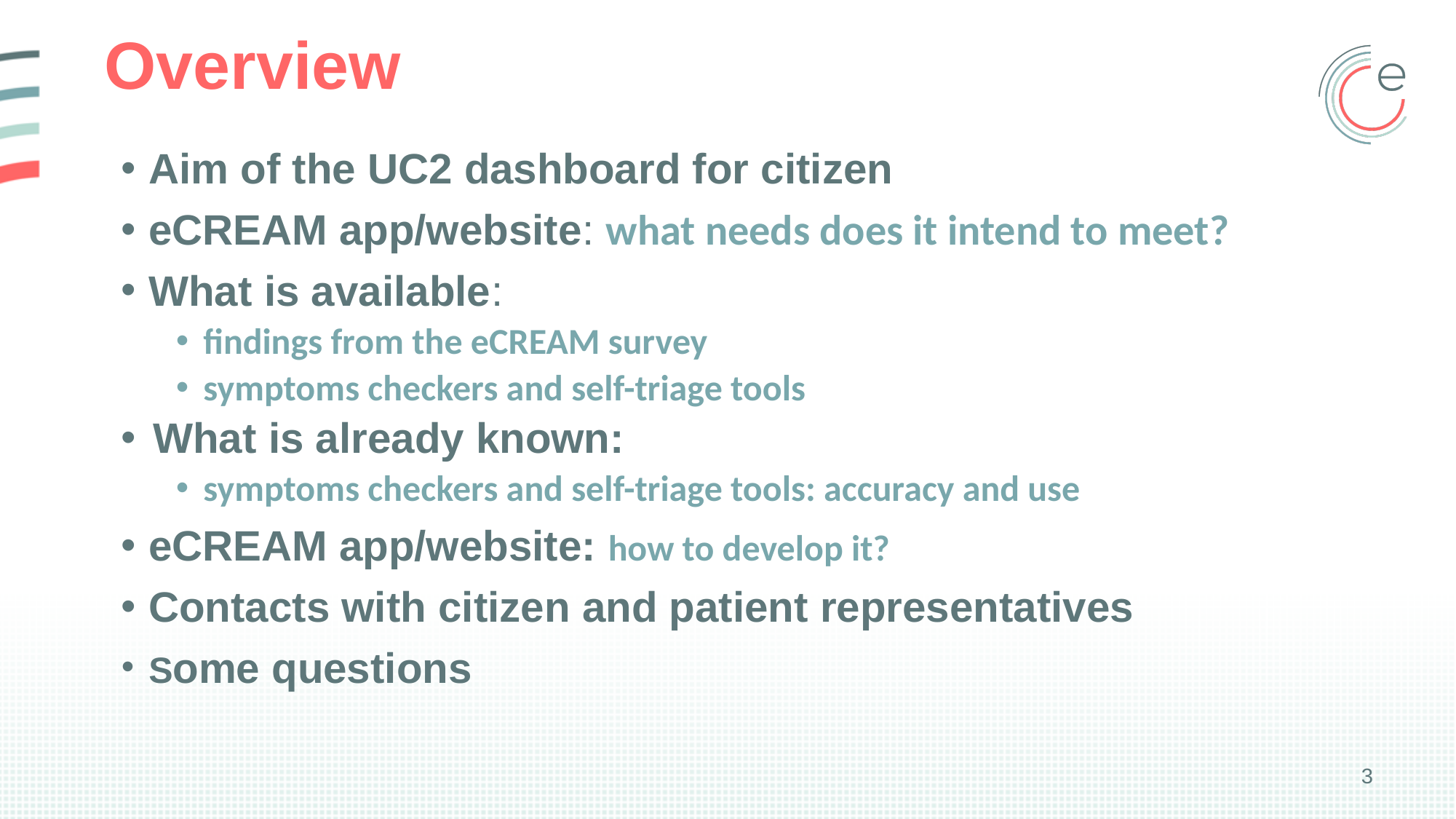

# Overview
Aim of the UC2 dashboard for citizen
eCREAM app/website: what needs does it intend to meet?
What is available:
findings from the eCREAM survey
symptoms checkers and self-triage tools
What is already known:
symptoms checkers and self-triage tools: accuracy and use
eCREAM app/website: how to develop it?
Contacts with citizen and patient representatives
Some questions